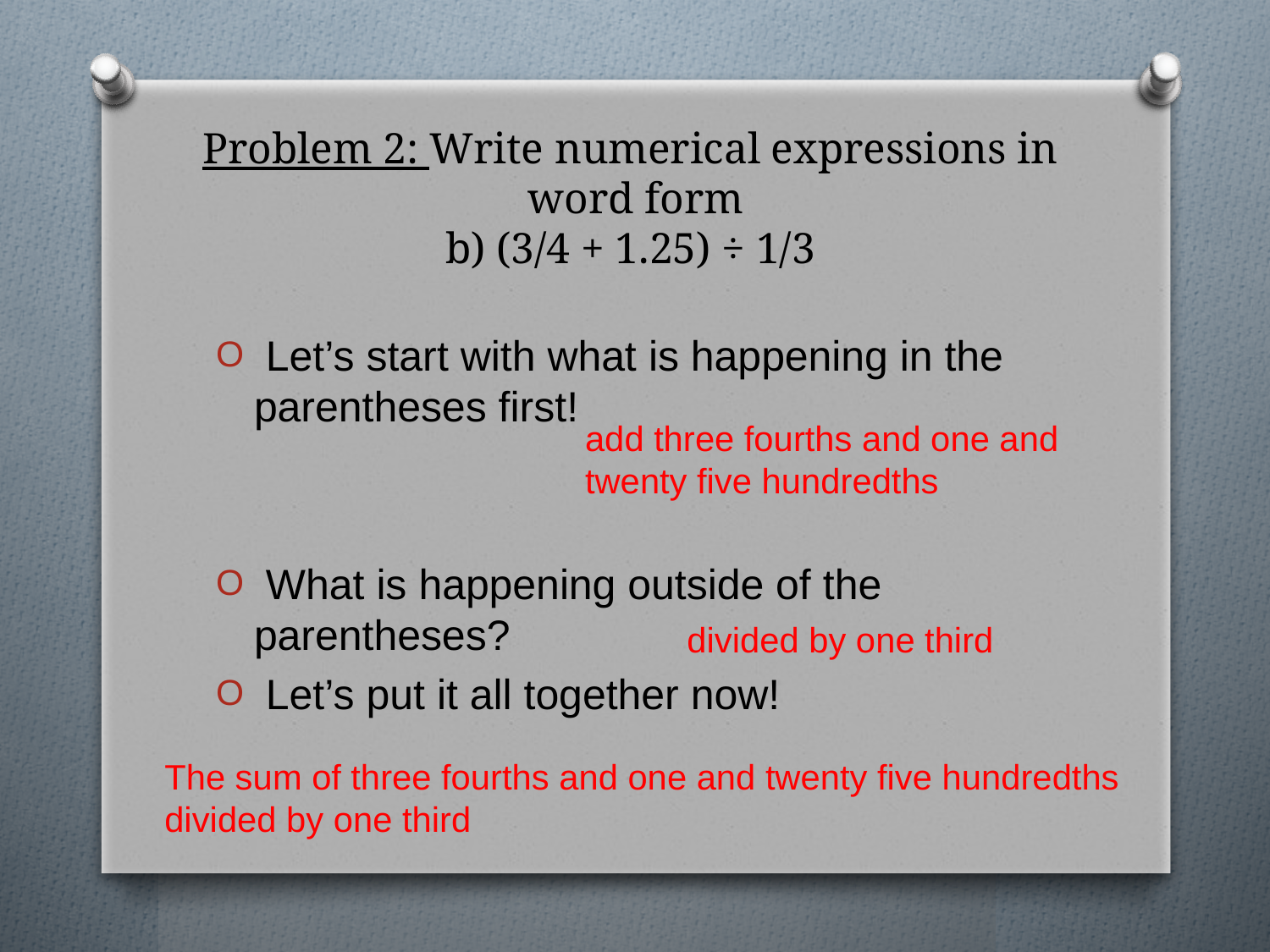

# Problem 2: Write numerical expressions in word form b) (3/4 + 1.25) ÷ 1/3
 Let’s start with what is happening in the parentheses first!

 What is happening outside of the parentheses?
 Let’s put it all together now!
add three fourths and one and twenty five hundredths
divided by one third
The sum of three fourths and one and twenty five hundredths divided by one third